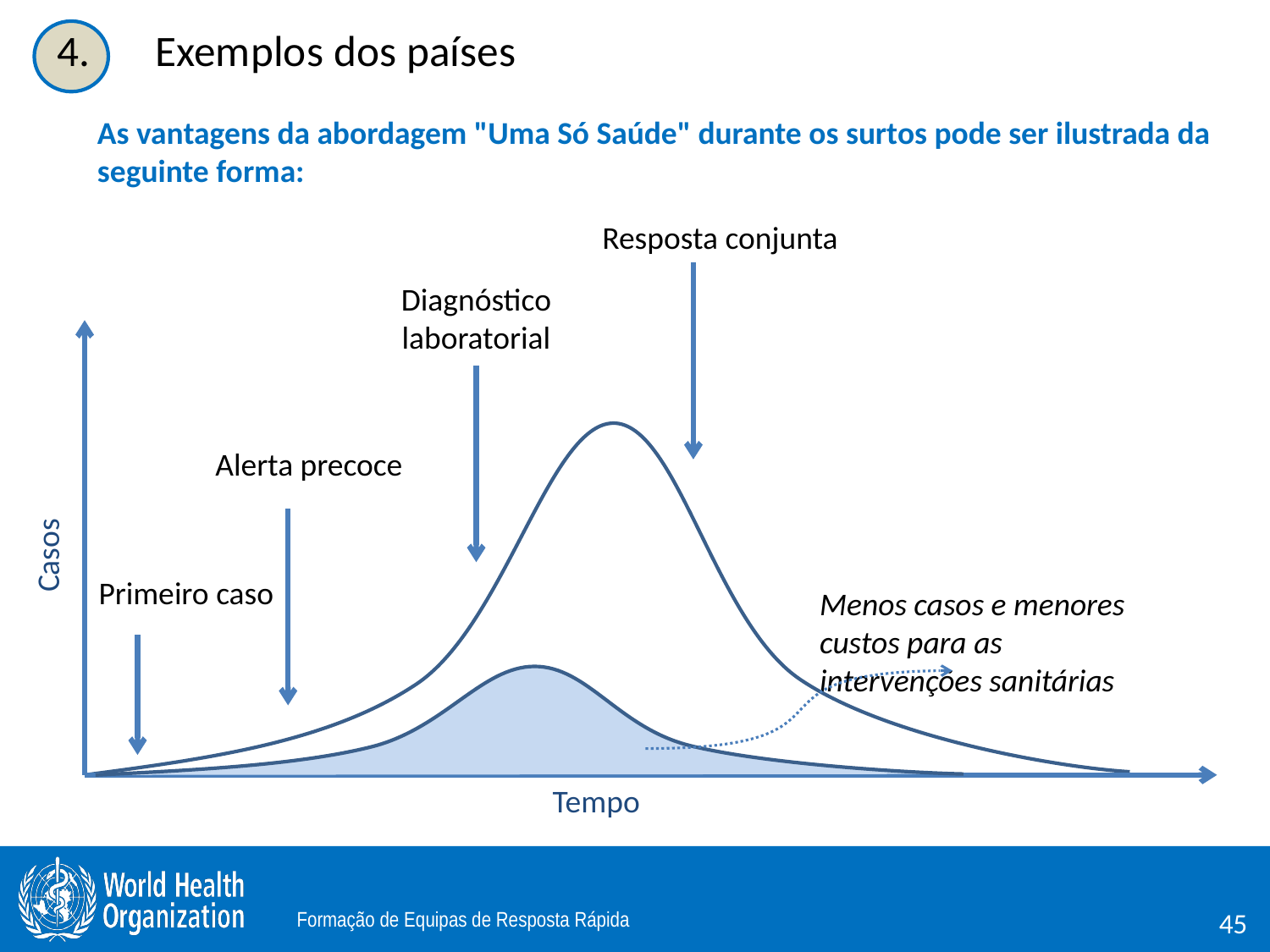

# 4.	Exemplos dos países

As vantagens da abordagem "Uma Só Saúde" durante os surtos pode ser ilustrada da seguinte forma:
Resposta conjunta
Diagnóstico laboratorial

Alerta precoce
Casos
Primeiro caso
Menos casos e menores custos para as intervenções sanitárias

Tempo